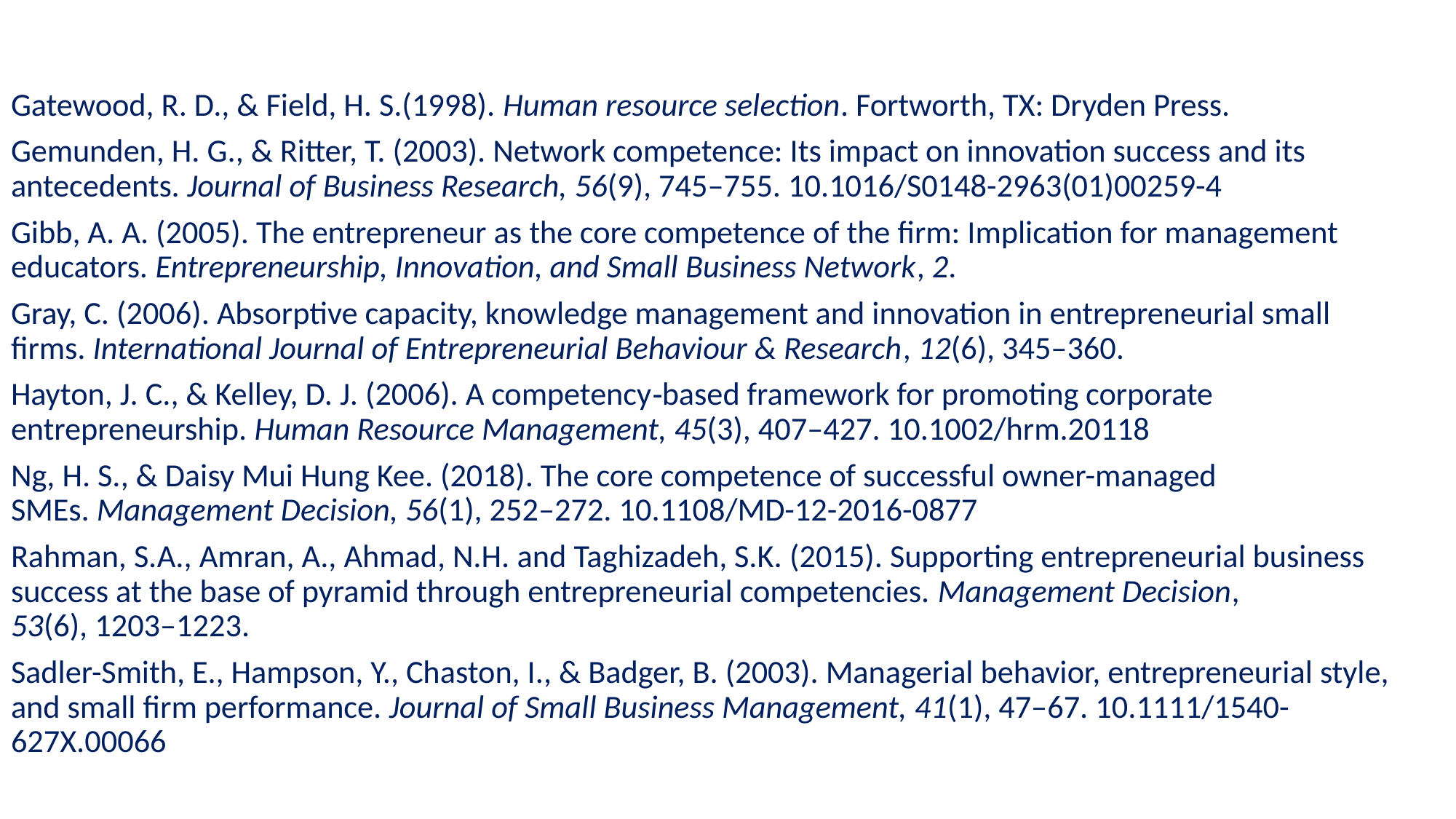

Gatewood, R. D., & Field, H. S.(1998). Human resource selection. Fortworth, TX: Dryden Press.
Gemunden, H. G., & Ritter, T. (2003). Network competence: Its impact on innovation success and its antecedents. Journal of Business Research, 56(9), 745–755. 10.1016/S0148-2963(01)00259-4
Gibb, A. A. (2005). The entrepreneur as the core competence of the firm: Implication for management educators. Entrepreneurship, Innovation, and Small Business Network, 2.
Gray, C. (2006). Absorptive capacity, knowledge management and innovation in entrepreneurial small firms. International Journal of Entrepreneurial Behaviour & Research, 12(6), 345–360.
Hayton, J. C., & Kelley, D. J. (2006). A competency‐based framework for promoting corporate entrepreneurship. Human Resource Management, 45(3), 407–427. 10.1002/hrm.20118
Ng, H. S., & Daisy Mui Hung Kee. (2018). The core competence of successful owner-managed SMEs. Management Decision, 56(1), 252–272. 10.1108/MD-12-2016-0877
Rahman, S.A., Amran, A., Ahmad, N.H. and Taghizadeh, S.K. (2015). Supporting entrepreneurial business success at the base of pyramid through entrepreneurial competencies. Management Decision, 53(6), 1203–1223.
Sadler-Smith, E., Hampson, Y., Chaston, I., & Badger, B. (2003). Managerial behavior, entrepreneurial style, and small firm performance. Journal of Small Business Management, 41(1), 47–67. 10.1111/1540-627X.00066